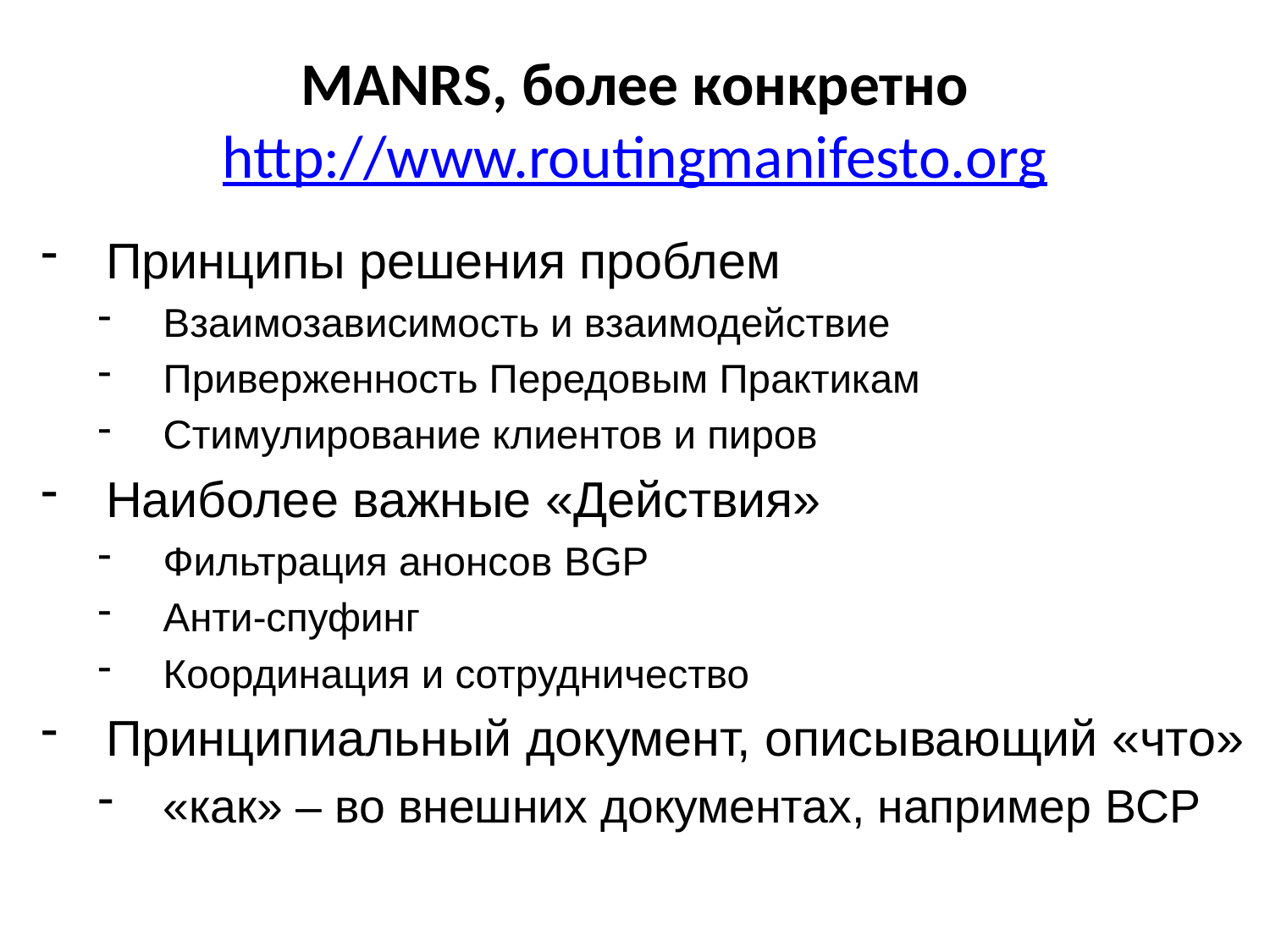

# MANRS, более конкретно http://www.routingmanifesto.org
Принципы решения проблем
Взаимозависимость и взаимодействие
Приверженность Передовым Практикам
Стимулирование клиентов и пиров
Наиболее важные «Действия»
Фильтрация анонсов BGP
Анти-спуфинг
Координация и сотрудничество
Принципиальный документ, описывающий «что»
«как» – во внешних документах, например BCP